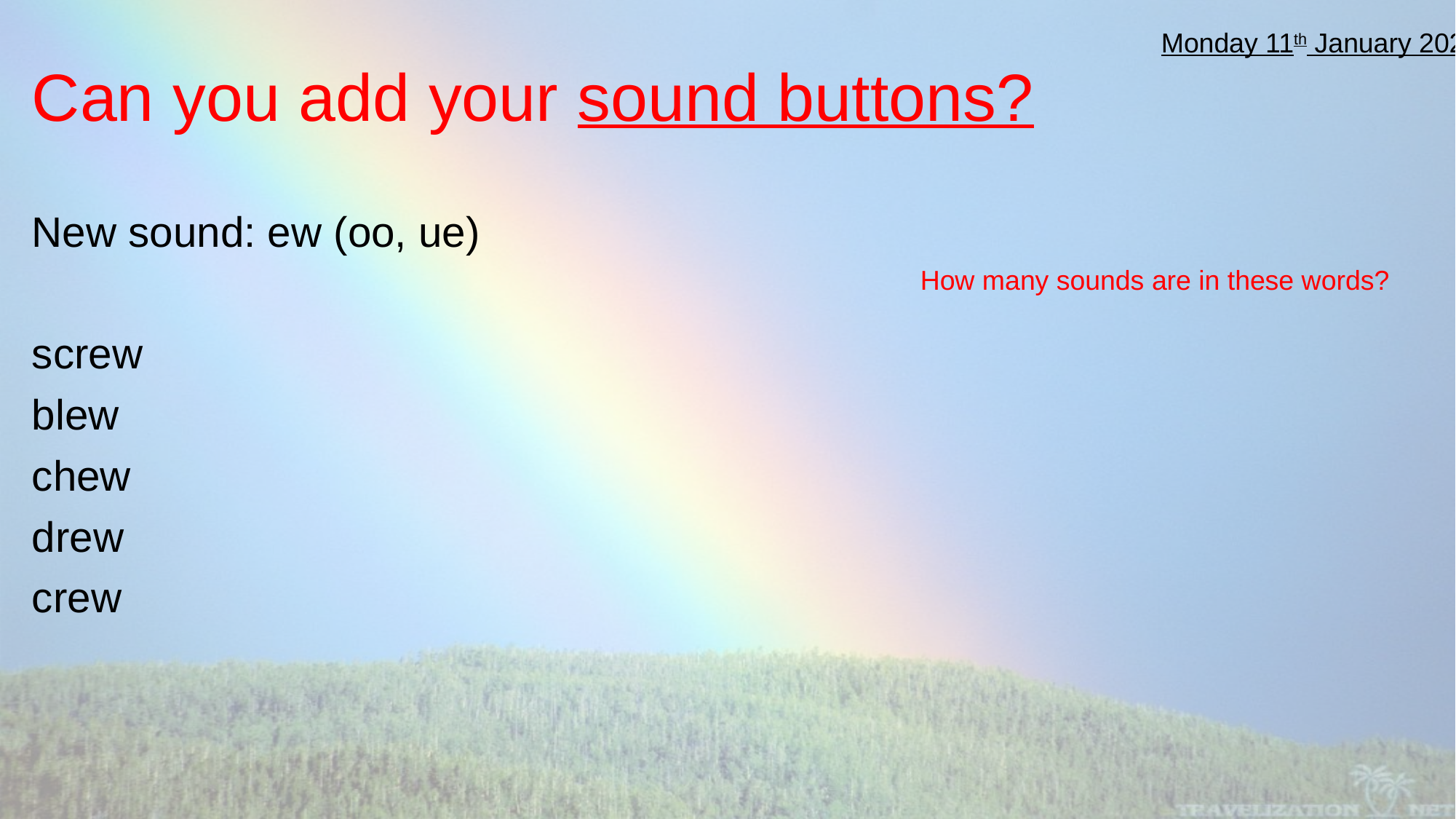

# Can you add your sound buttons?
Monday 11th January 2020
New sound: ew (oo, ue)

screw
blew
chew
drew
crew

How many sounds are in these words?